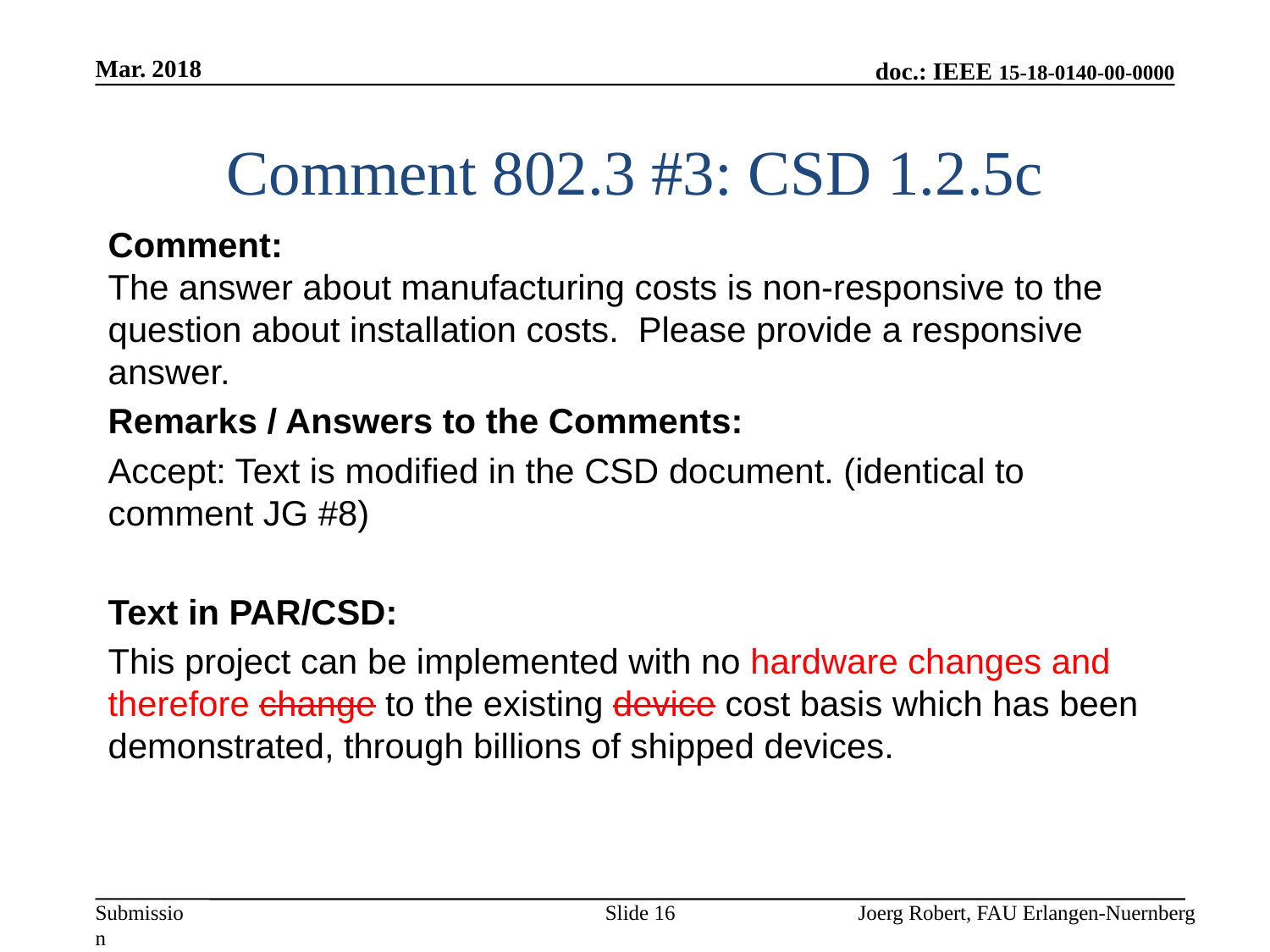

Mar. 2018
# Comment 802.3 #3: CSD 1.2.5c
Comment:
The answer about manufacturing costs is non-responsive to the question about installation costs.  Please provide a responsive answer.
Remarks / Answers to the Comments:
Accept: Text is modified in the CSD document. (identical to comment JG #8)

Text in PAR/CSD:
This project can be implemented with no hardware changes and therefore change to the existing device cost basis which has been demonstrated, through billions of shipped devices.

Slide 16
Joerg Robert, FAU Erlangen-Nuernberg